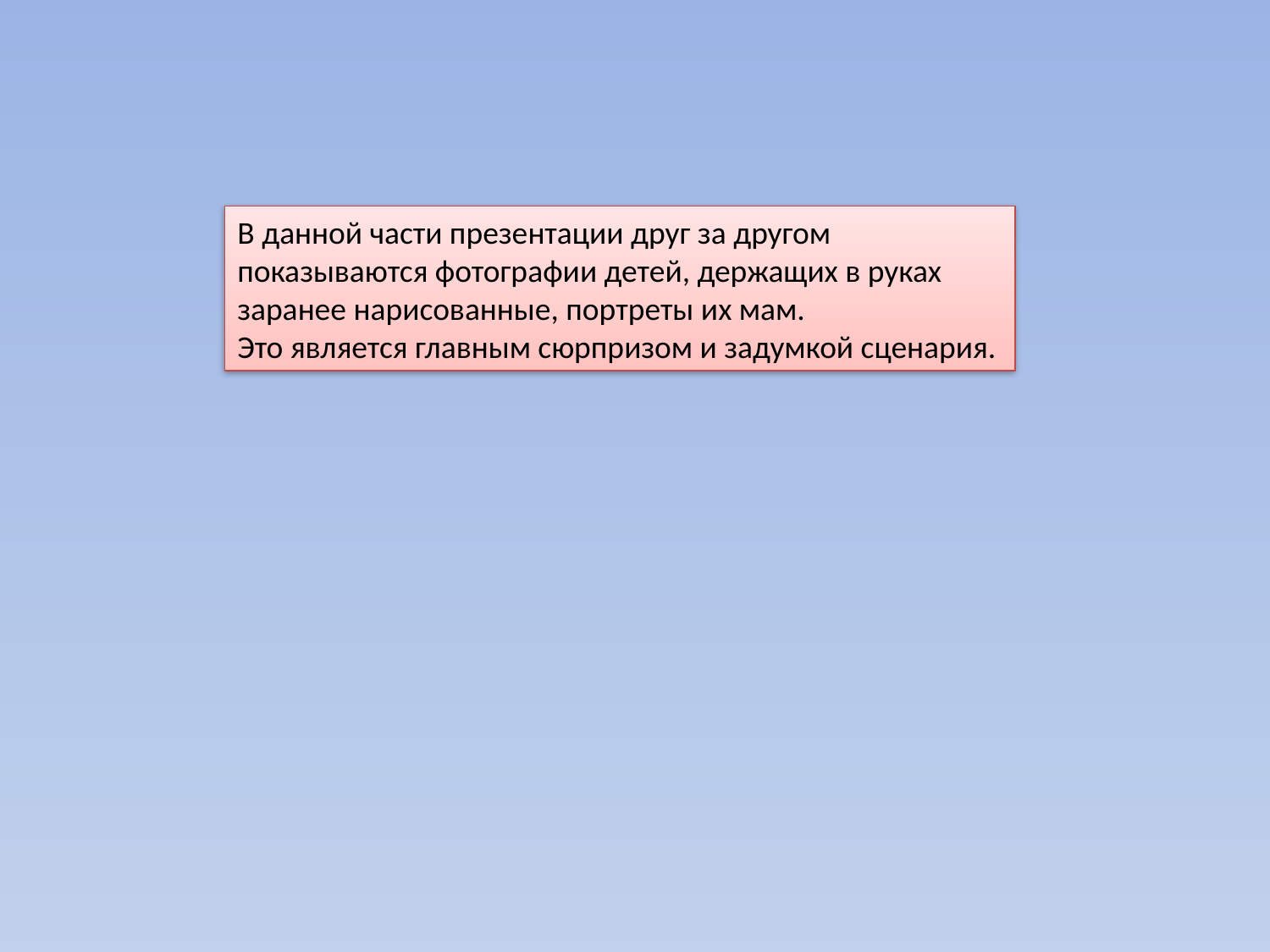

В данной части презентации друг за другом показываются фотографии детей, держащих в руках заранее нарисованные, портреты их мам.
Это является главным сюрпризом и задумкой сценария.